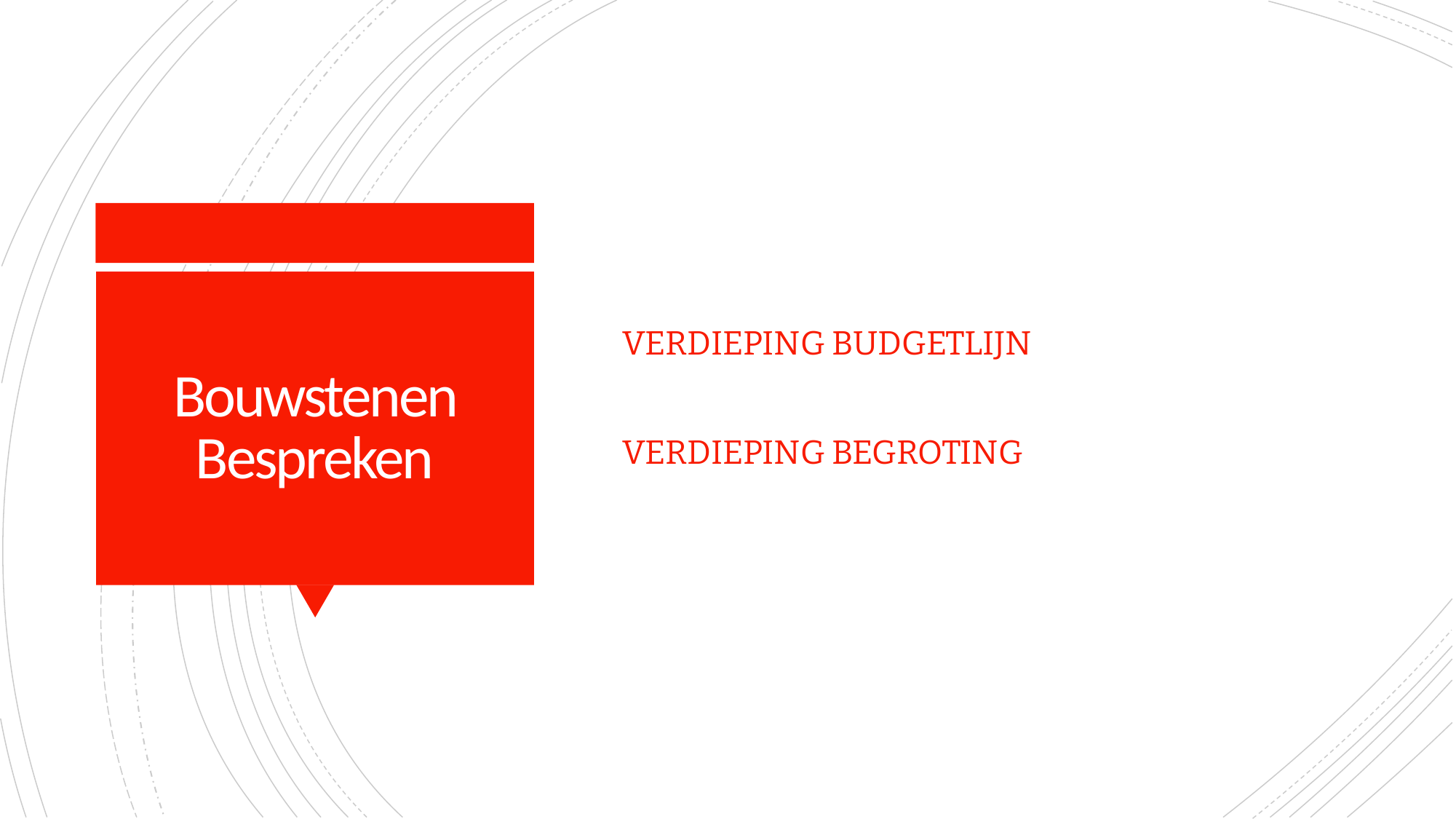

# Bouwstenen Bespreken
Verdieping Budgetlijn
VERDIEPING BEGROTING